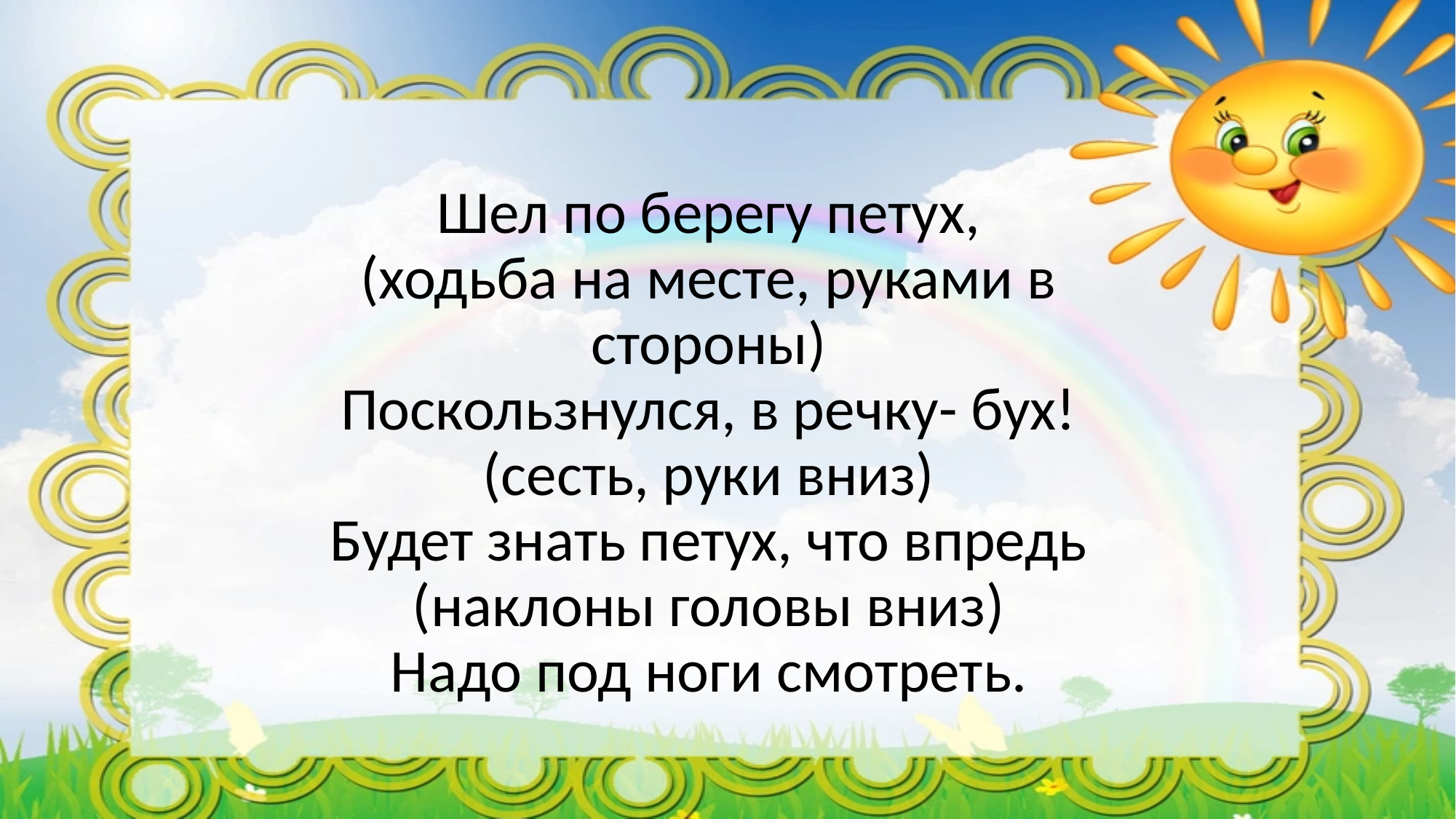

# Шел по берегу петух, (ходьба на месте, руками в стороны) Поскользнулся, в речку- бух! (сесть, руки вниз) Будет знать петух, что впредь (наклоны головы вниз) Надо под ноги смотреть.